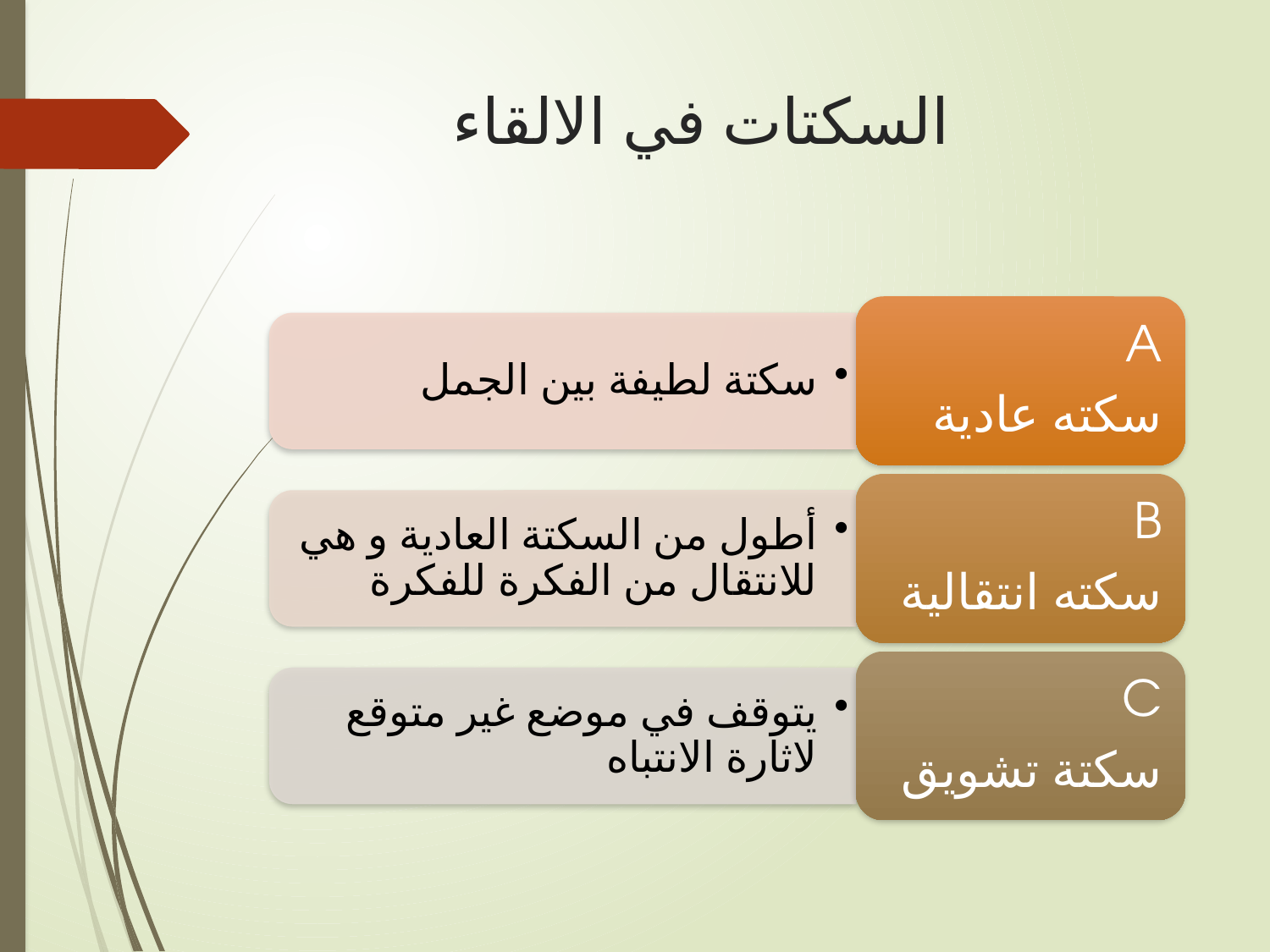

# السكتات في الالقاء
سكتة لطيفة بين الجمل
A
سكته عادية
أطول من السكتة العادية و هي للانتقال من الفكرة للفكرة
B
سكته انتقالية
يتوقف في موضع غير متوقع لاثارة الانتباه
C
سكتة تشويق